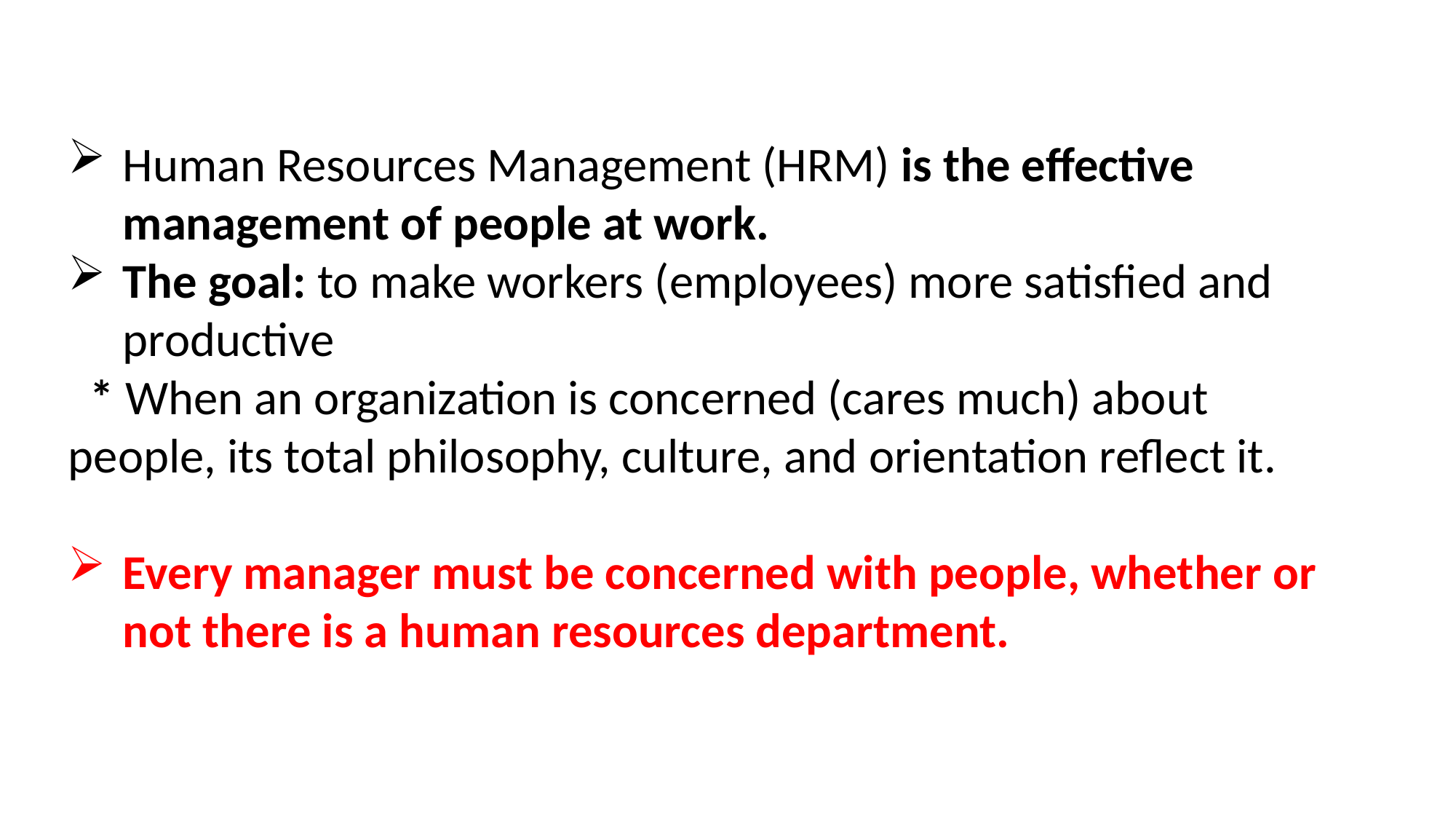

Human Resources Management (HRM) is the effective management of people at work.
The goal: to make workers (employees) more satisfied and productive
  * When an organization is concerned (cares much) about people, its total philosophy, culture, and orientation reflect it.

Every manager must be concerned with people, whether or not there is a human resources department.